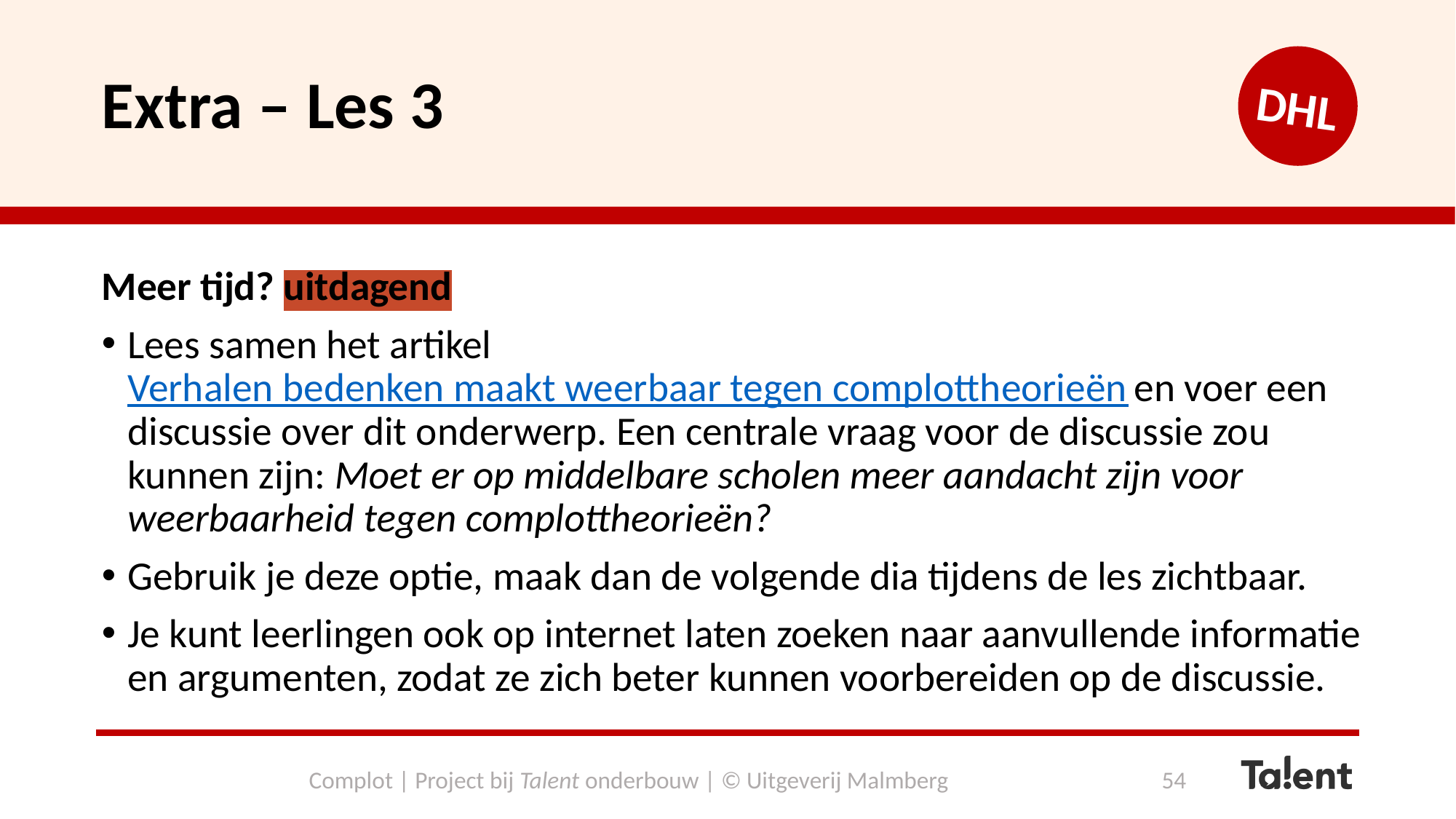

# Extra – Les 3
DHL
Meer tijd? uitdagend
Lees samen het artikel Verhalen bedenken maakt weerbaar tegen complottheorieën en voer een discussie over dit onderwerp. Een centrale vraag voor de discussie zou kunnen zijn: Moet er op middelbare scholen meer aandacht zijn voor weerbaarheid tegen complottheorieën?
Gebruik je deze optie, maak dan de volgende dia tijdens de les zichtbaar.
Je kunt leerlingen ook op internet laten zoeken naar aanvullende informatie en argumenten, zodat ze zich beter kunnen voorbereiden op de discussie.
Complot | Project bij Talent onderbouw | © Uitgeverij Malmberg
54